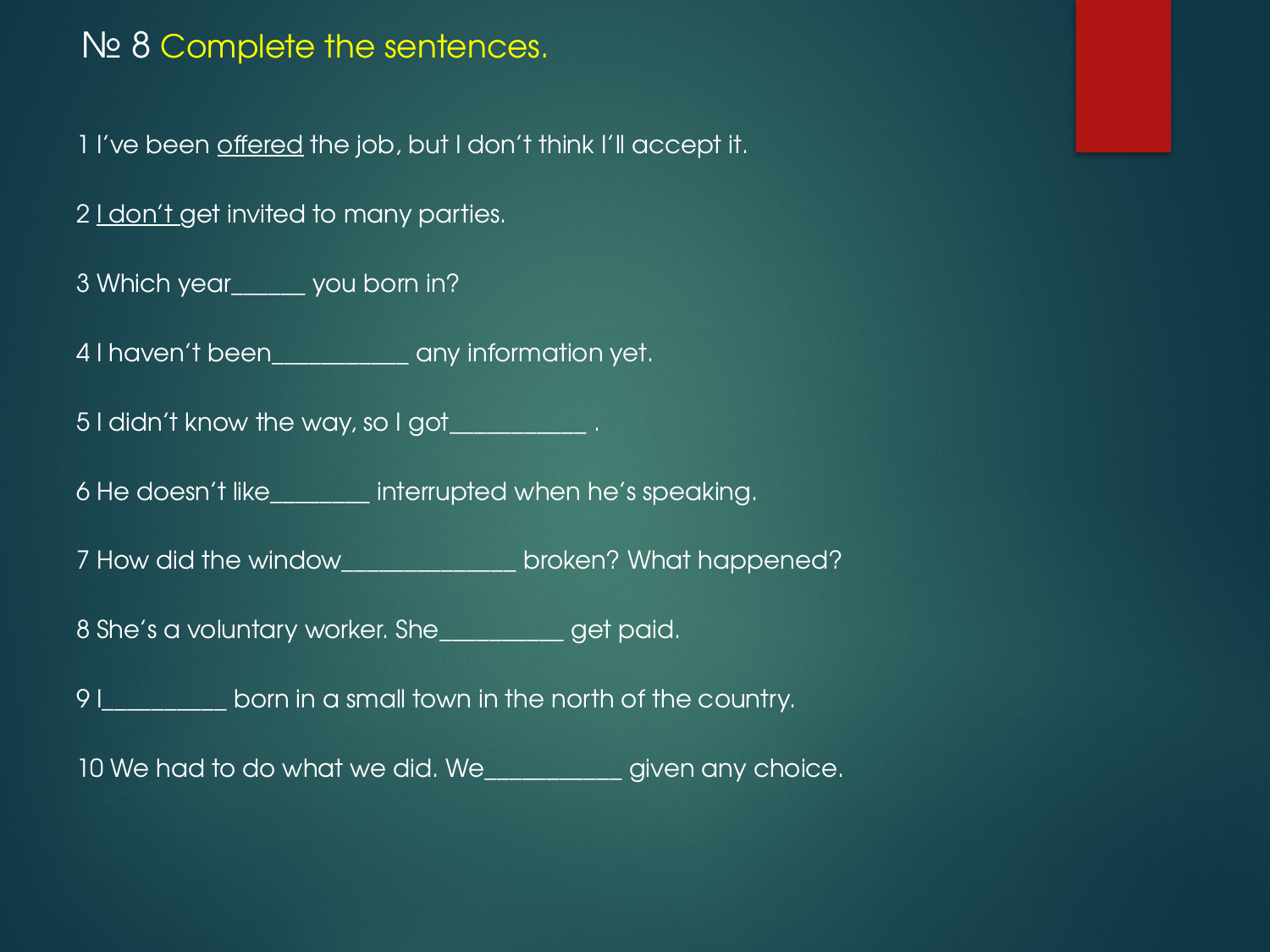

№ 8 Complete the sentences.
1 I’ve been offered the job, but I don’t think I’ll accept it.
2 I don’t get invited to many parties.
3 Which year______ you born in?
4 I haven’t been___________ any information yet.
5 I didn’t know the way, so I got___________ .
6 He doesn’t like________ interrupted when he’s speaking.
7 How did the window______________ broken? What happened?
8 She’s a voluntary worker. She__________ get paid.
9 I__________ born in a small town in the north of the country.
10 We had to do what we did. We___________ given any choice.